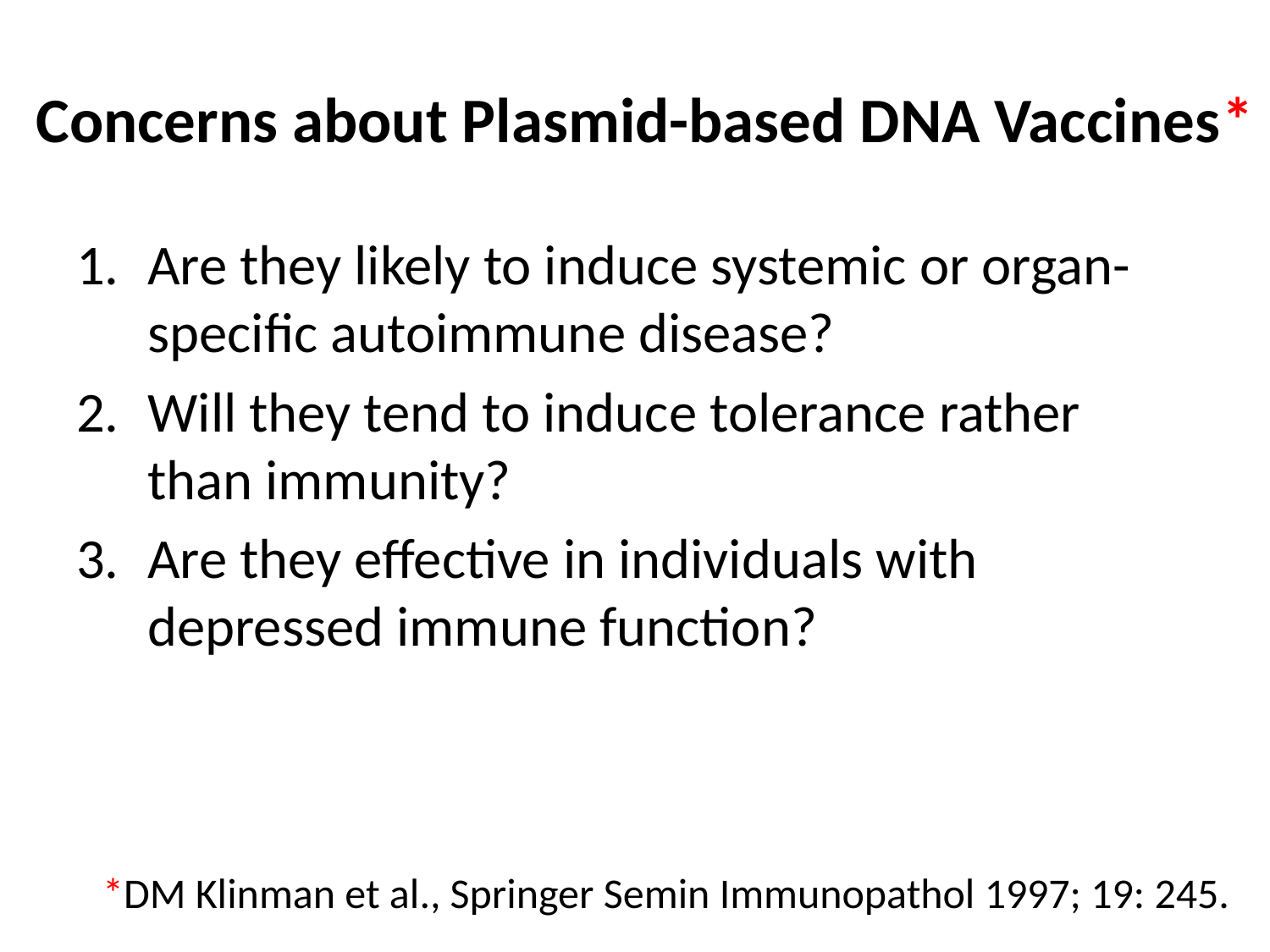

# Concerns about Plasmid-based DNA Vaccines*
Are they likely to induce systemic or organ-specific autoimmune disease?
Will they tend to induce tolerance rather than immunity?
Are they effective in individuals with depressed immune function?

*DM Klinman et al., Springer Semin Immunopathol 1997; 19: 245.